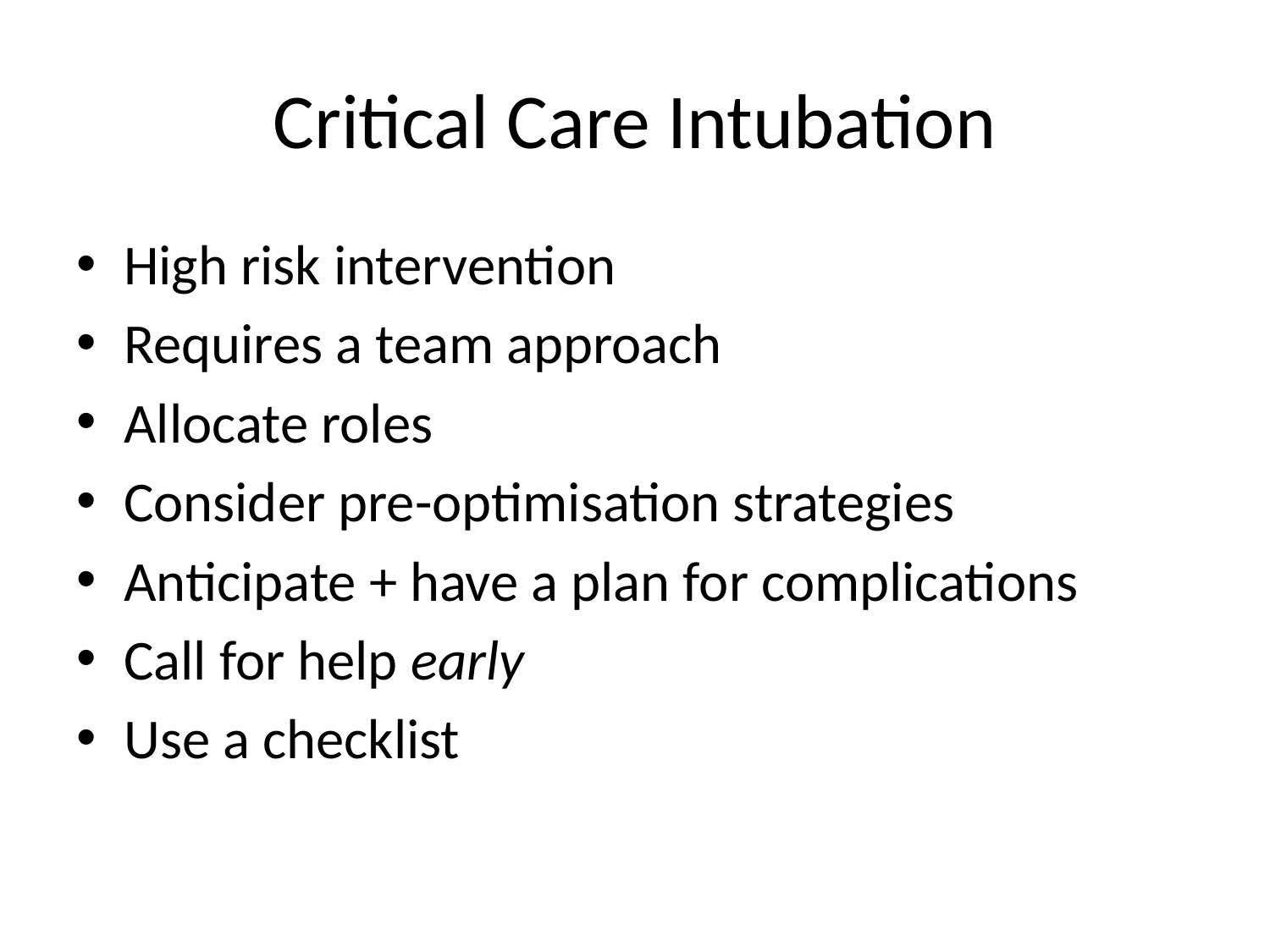

# Critical Care Intubation
High risk intervention
Requires a team approach
Allocate roles
Consider pre-optimisation strategies
Anticipate + have a plan for complications
Call for help early
Use a checklist